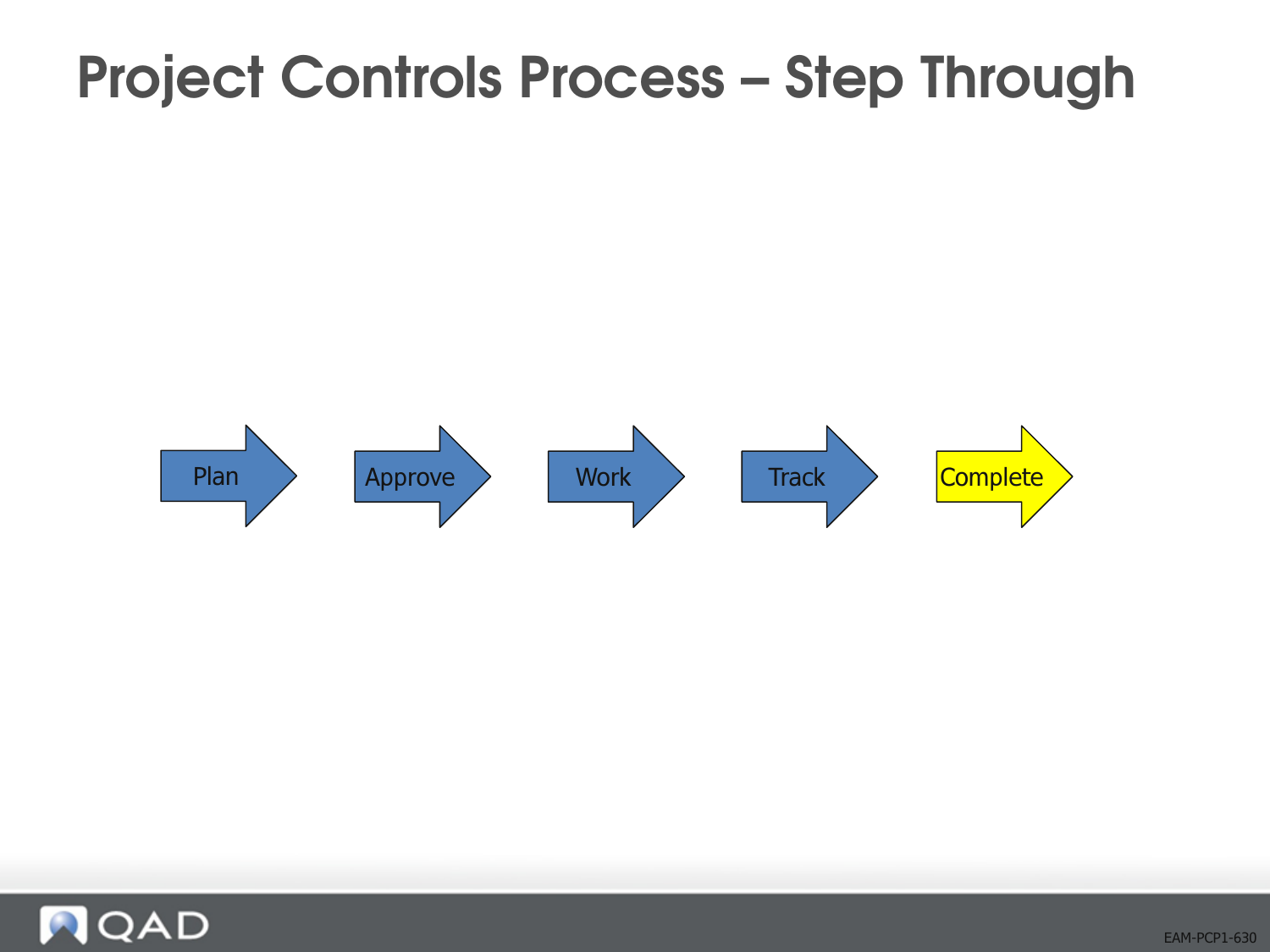

# Project Controls Process – Step Through
Plan
Approve
Work
Track
Complete
EAM-PCP1-630